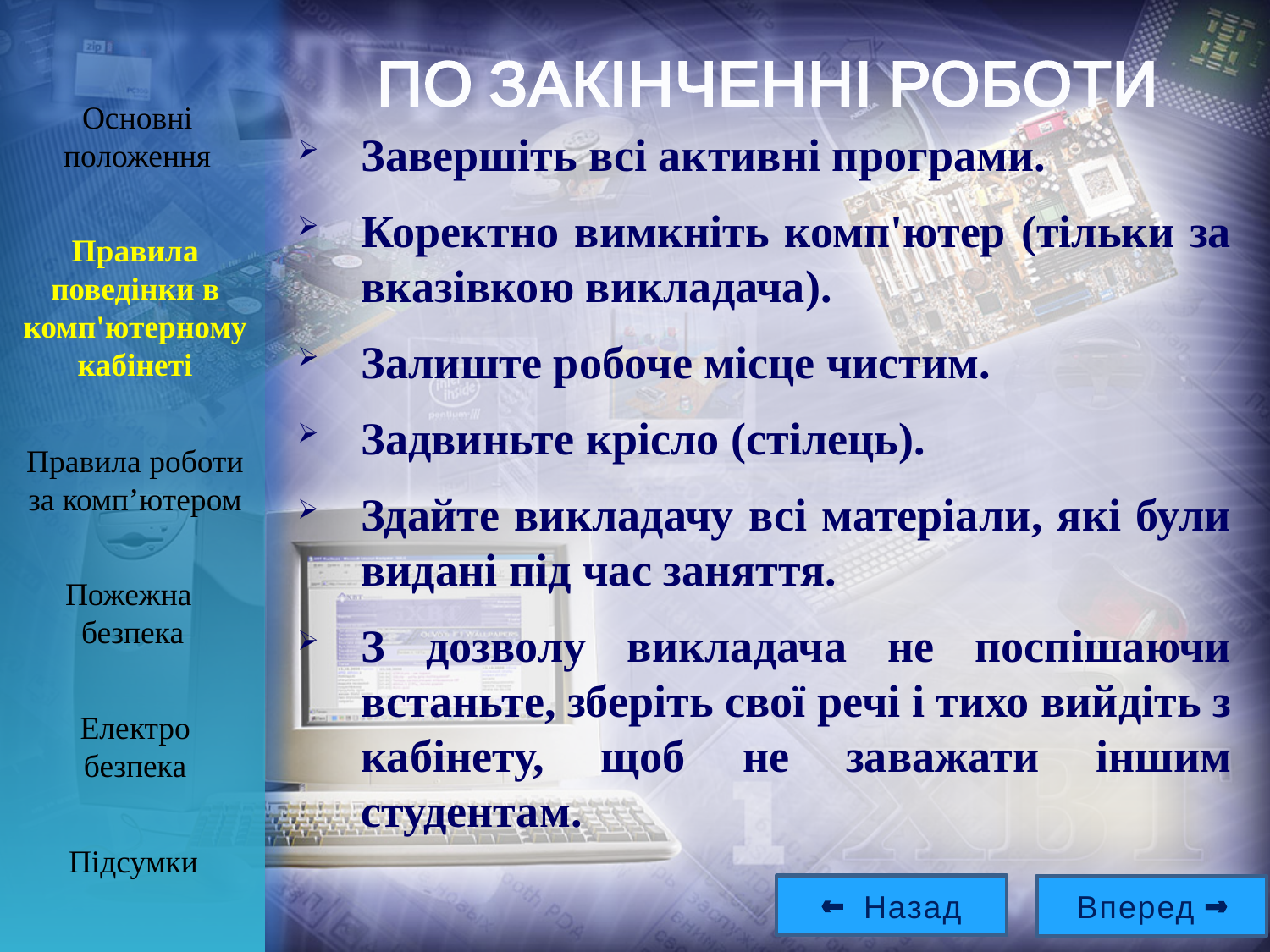

ПО ЗАКІНЧЕННІ РОБОТИ
Основні положення
Завершіть всі активні програми.
Коректно вимкніть комп'ютер (тільки за вказівкою викладача).
Залиште робоче місце чистим.
Задвиньте крісло (стілець).
Здайте викладачу всі матеріали, які були видані під час заняття.
З дозволу викладача не поспішаючи встаньте, зберіть свої речі і тихо вийдіть з кабінету, щоб не заважати іншим студентам.
Правила поведінки в комп'ютерному кабінеті
Правила роботи за комп’ютером
Пожежна
безпека
Електро
безпека
Підсумки
←  Назад
Вперед →